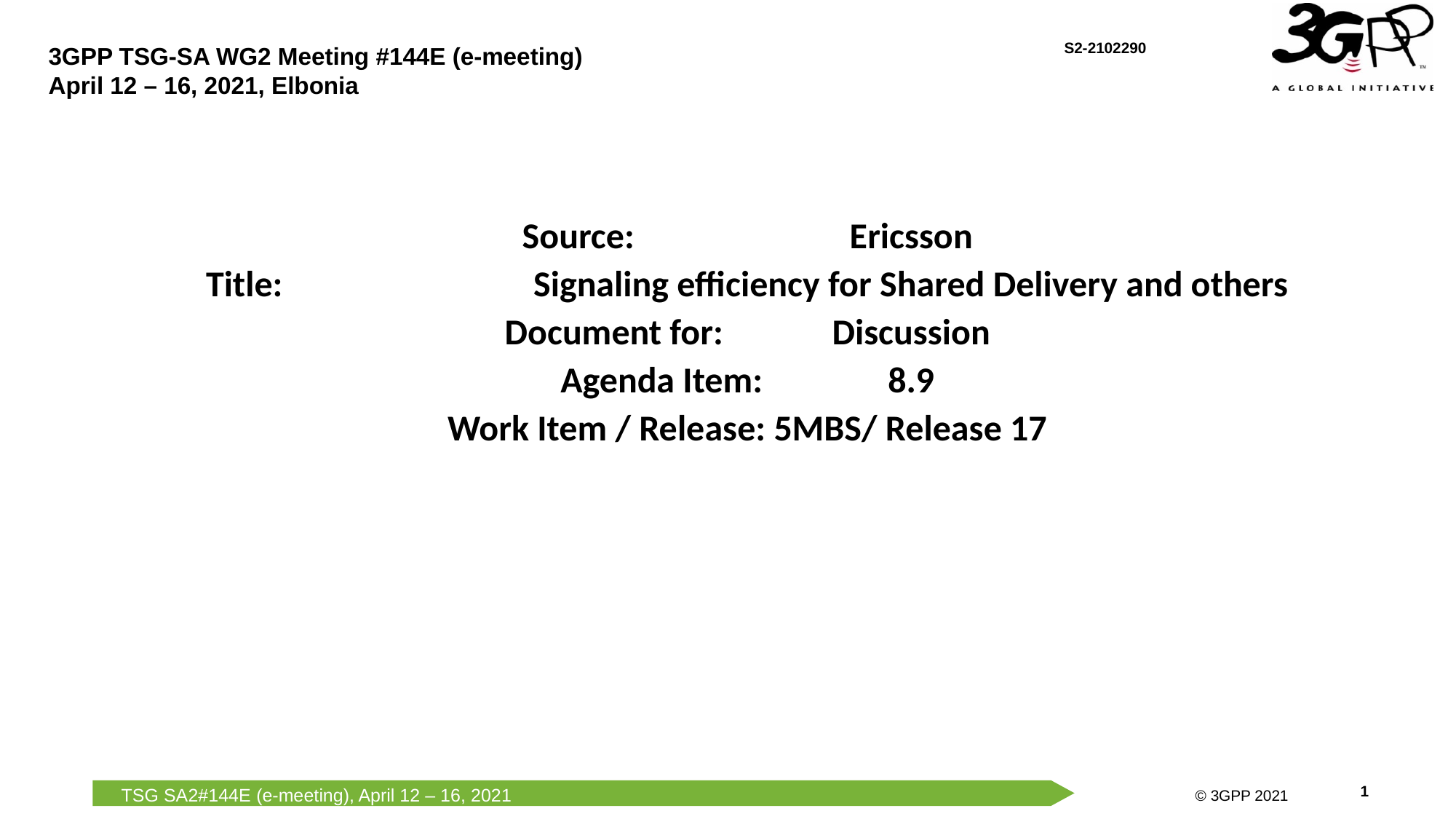

S2-2102290
Source:		Ericsson
Title:			Signaling efficiency for Shared Delivery and others
Document for:	Discussion
Agenda Item: 		8.9
Work Item / Release: 5MBS/ Release 17